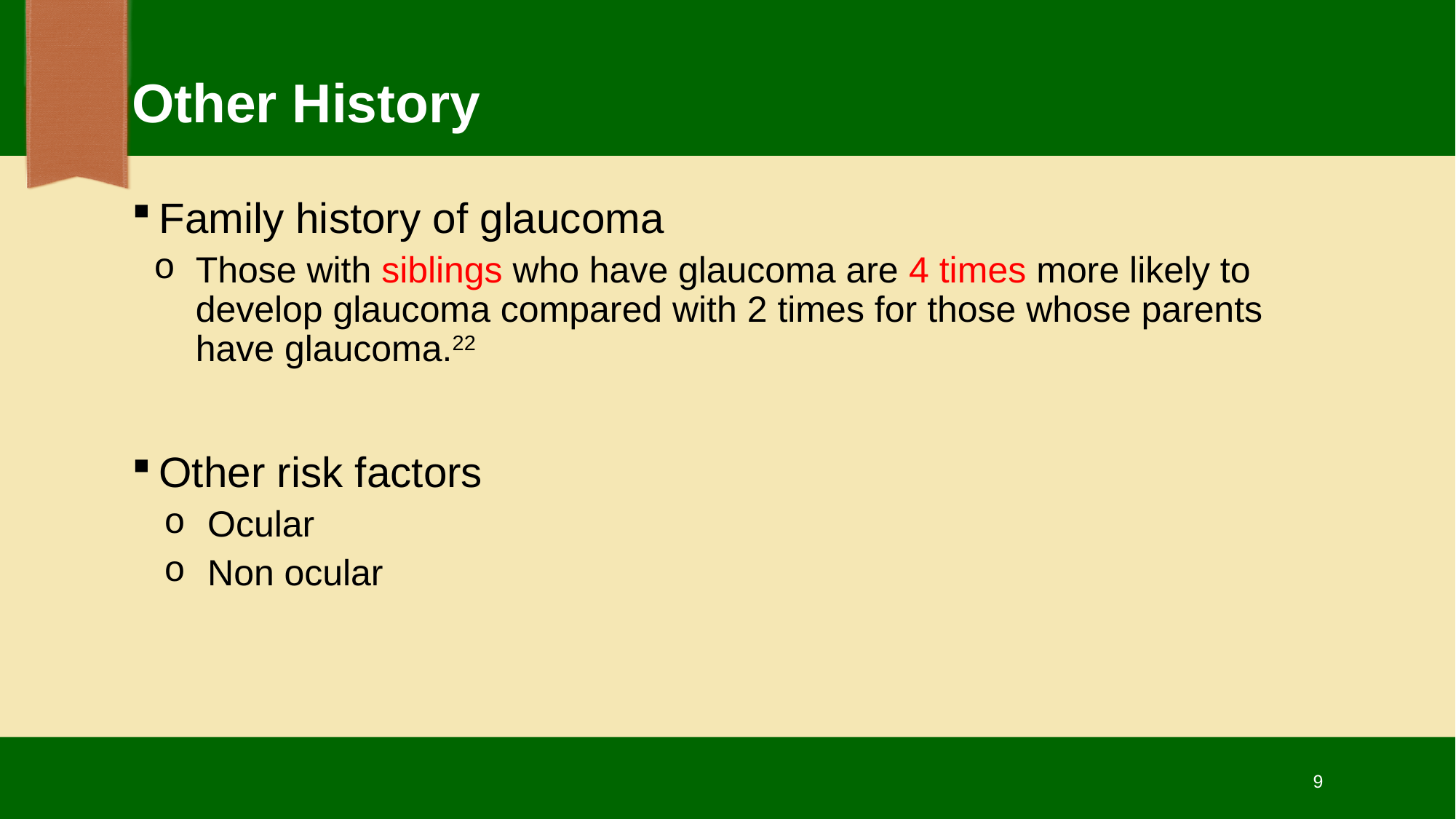

# Other History
Family history of glaucoma
Those with siblings who have glaucoma are 4 times more likely to develop glaucoma compared with 2 times for those whose parents have glaucoma.22

Other risk factors
Ocular
Non ocular
9